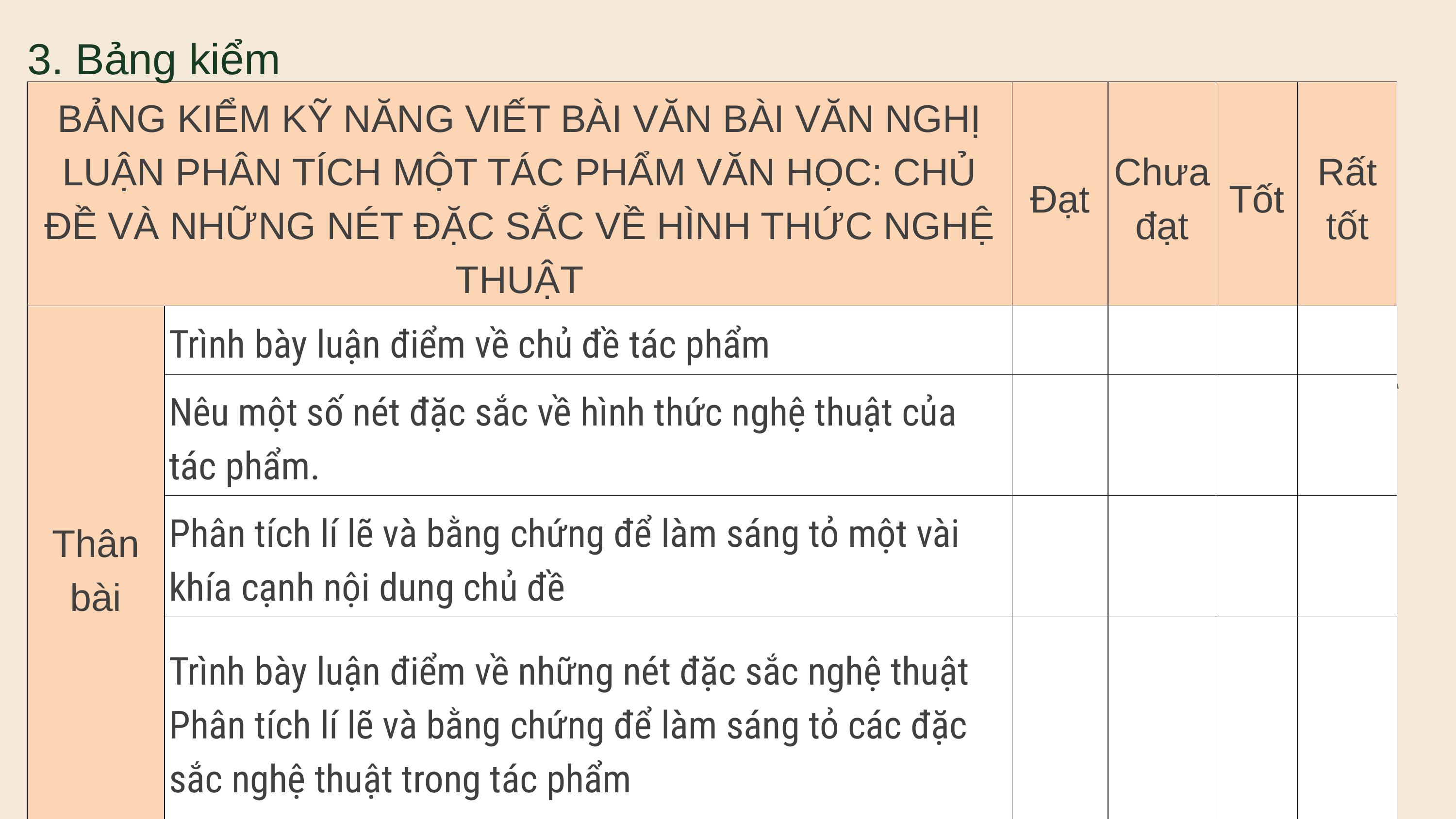

3. Bảng kiểm
| BẢNG KIỂM KỸ NĂNG VIẾT BÀI VĂN BÀI VĂN NGHỊ LUẬN PHÂN TÍCH MỘT TÁC PHẨM VĂN HỌC: CHỦ ĐỀ VÀ NHỮNG NÉT ĐẶC SẮC VỀ HÌNH THỨC NGHỆ THUẬT | BẢNG KIỂM KỸ NĂNG VIẾT BÀI VĂN BÀI VĂN NGHỊ LUẬN PHÂN TÍCH MỘT TÁC PHẨM VĂN HỌC: CHỦ ĐỀ VÀ NHỮNG NÉT ĐẶC SẮC VỀ HÌNH THỨC NGHỆ THUẬT | Đạt | Chưa đạt | Tốt | Rất tốt |
| --- | --- | --- | --- | --- | --- |
| Thân bài | Trình bày luận điểm về chủ đề tác phẩm |  |  |  |  |
| Thân bài | Nêu một số nét đặc sắc về hình thức nghệ thuật của tác phẩm. |  |  |  |  |
| Thân bài | Phân tích lí lẽ và bằng chứng để làm sáng tỏ một vài khía cạnh nội dung chủ đề |  |  |  |  |
| Thân bài | Trình bày luận điểm về những nét đặc sắc nghệ thuật Phân tích lí lẽ và bằng chứng để làm sáng tỏ các đặc sắc nghệ thuật trong tác phẩm |  |  |  |  |